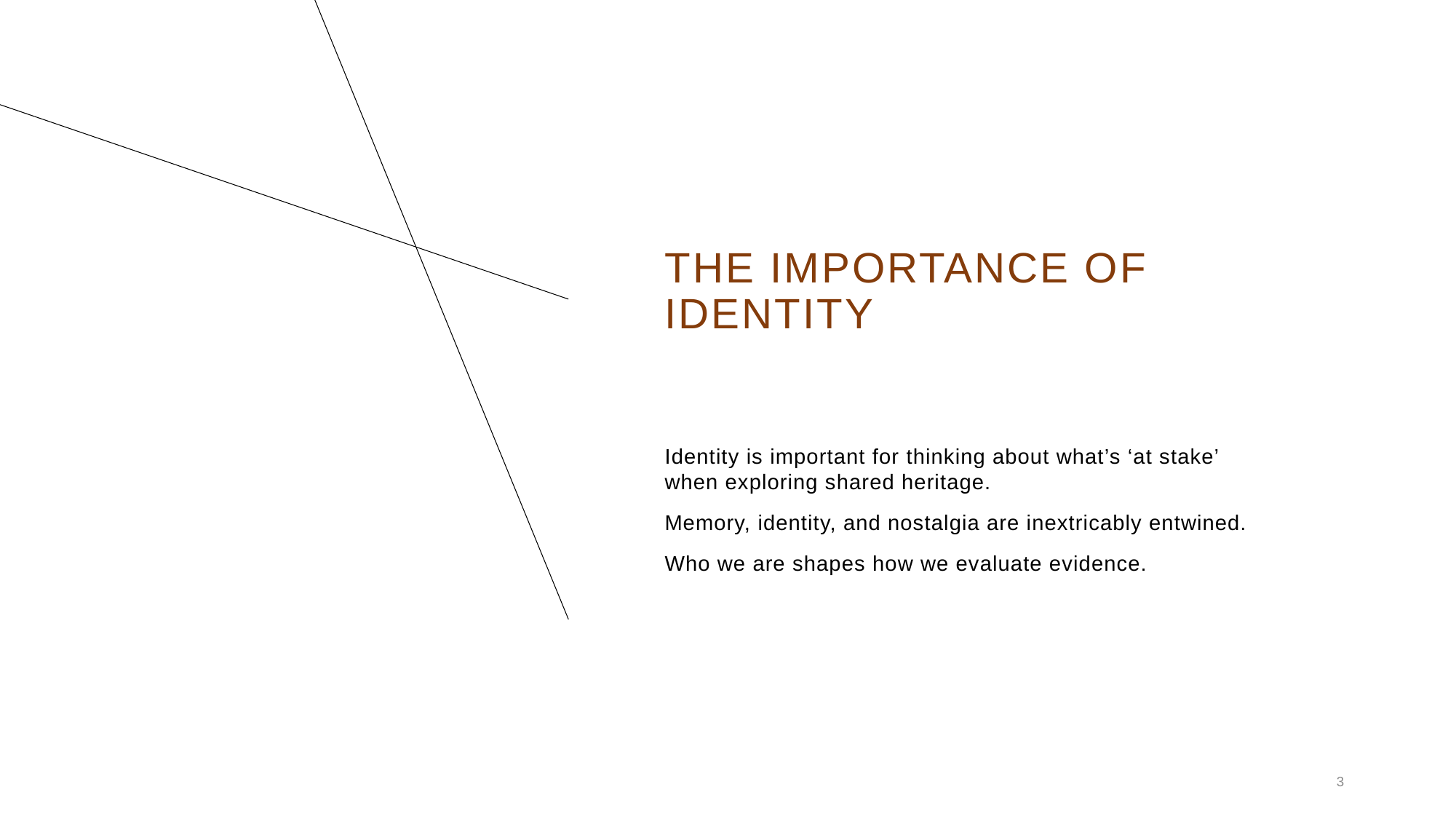

# The importance of identity
Identity is important for thinking about what’s ‘at stake’ when exploring shared heritage.
Memory, identity, and nostalgia are inextricably entwined.
Who we are shapes how we evaluate evidence.

3